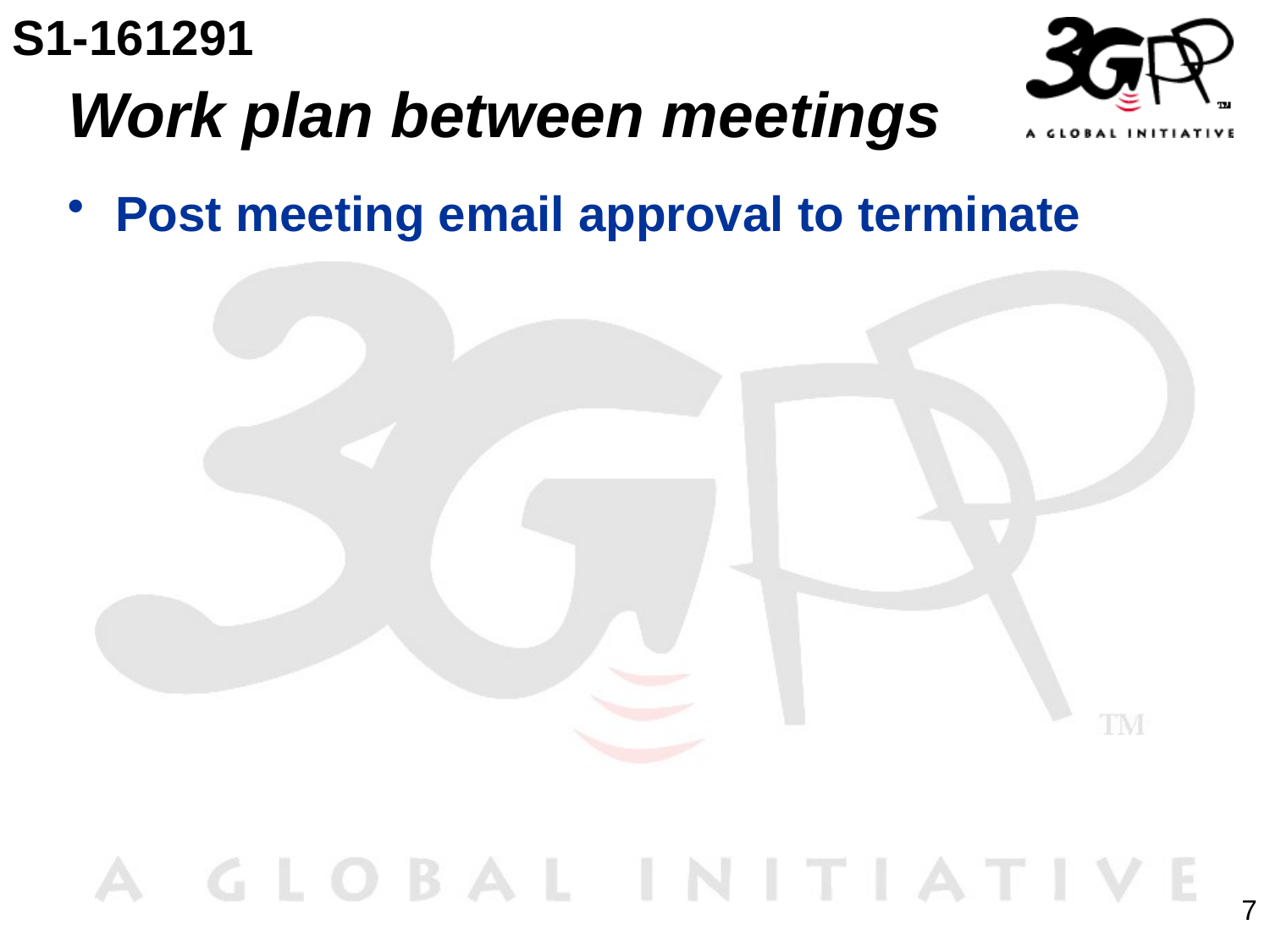

S1-161291
# Work plan between meetings
Post meeting email approval to terminate
7